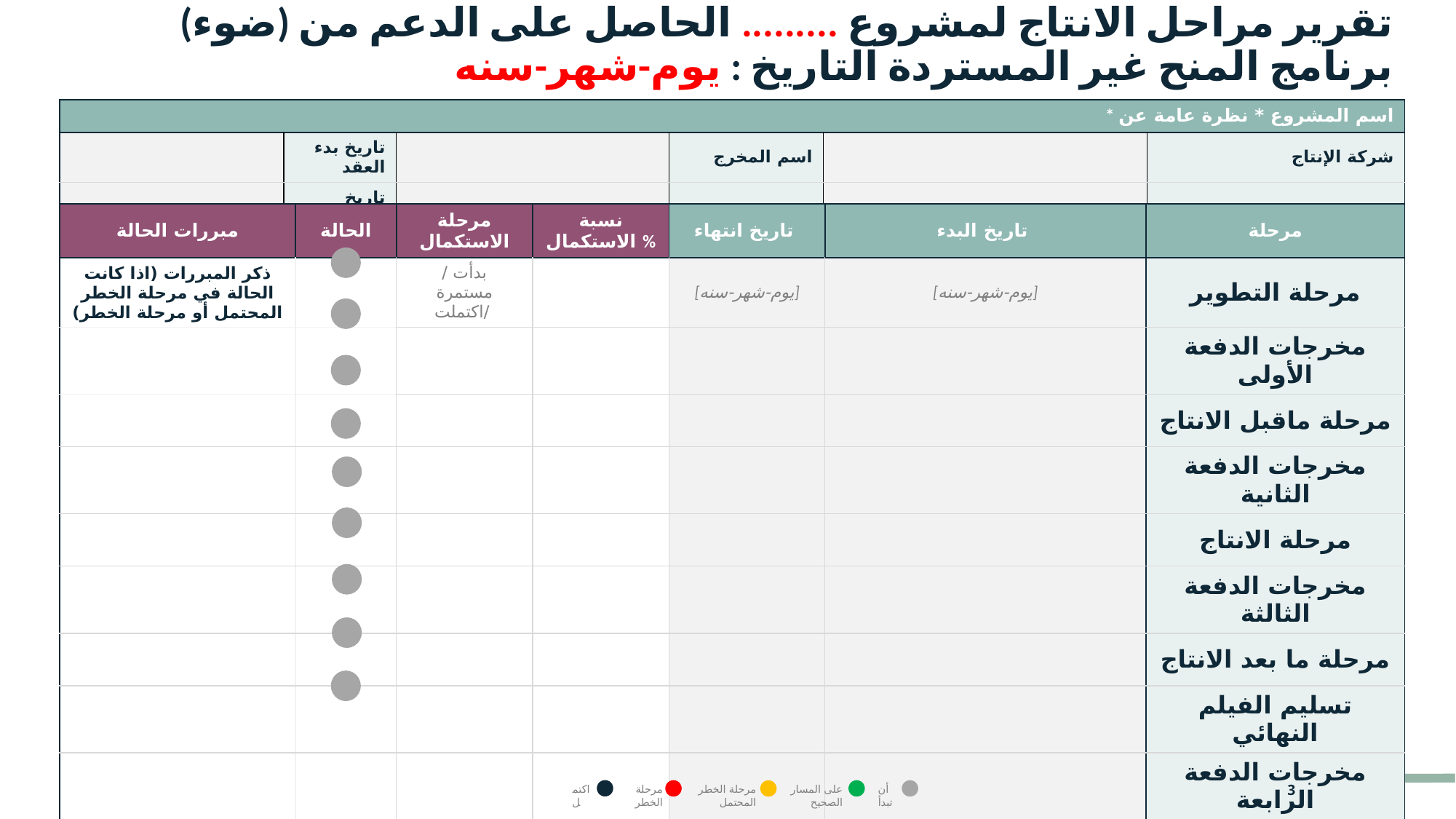

# تقرير مراحل الانتاج لمشروع ......... الحاصل على الدعم من (ضوء) برنامج المنح غير المستردة التاريخ : يوم-شهر-سنه
| \* اسم المشروع \* نظرة عامة عن |  |  |  |  |  |
| --- | --- | --- | --- | --- | --- |
|  | تاريخ بدء العقد |  | اسم المخرج |  | شركة الإنتاج |
|  | تاريخ انتهاء العقد |  | اسم المنتج |  | مرحلة الإنتاج |
| مبررات الحالة | الحالة | مرحلة الاستكمال | نسبة الاستكمال % | تاريخ انتهاء | تاريخ البدء | مرحلة |
| --- | --- | --- | --- | --- | --- | --- |
| ذكر المبررات (اذا كانت الحالة في مرحلة الخطر المحتمل أو مرحلة الخطر) |  | بدأت / مستمرة /اكتملت |  | [يوم-شهر-سنه] | [يوم-شهر-سنه] | مرحلة التطوير |
|  |  |  |  |  |  | مخرجات الدفعة الأولى |
|  |  |  |  |  |  | مرحلة ماقبل الانتاج |
|  |  |  |  |  |  | مخرجات الدفعة الثانية |
|  |  |  |  |  |  | مرحلة الانتاج |
|  |  |  |  |  |  | مخرجات الدفعة الثالثة |
|  |  |  |  |  |  | مرحلة ما بعد الانتاج |
|  |  |  |  |  |  | تسليم الفيلم النهائي |
|  |  |  |  |  |  | مخرجات الدفعة الرابعة |

3
على المسار الصحيح

مرحلة الخطر

مرحلة الخطر المحتمل

اكتمل

أن تبدأ